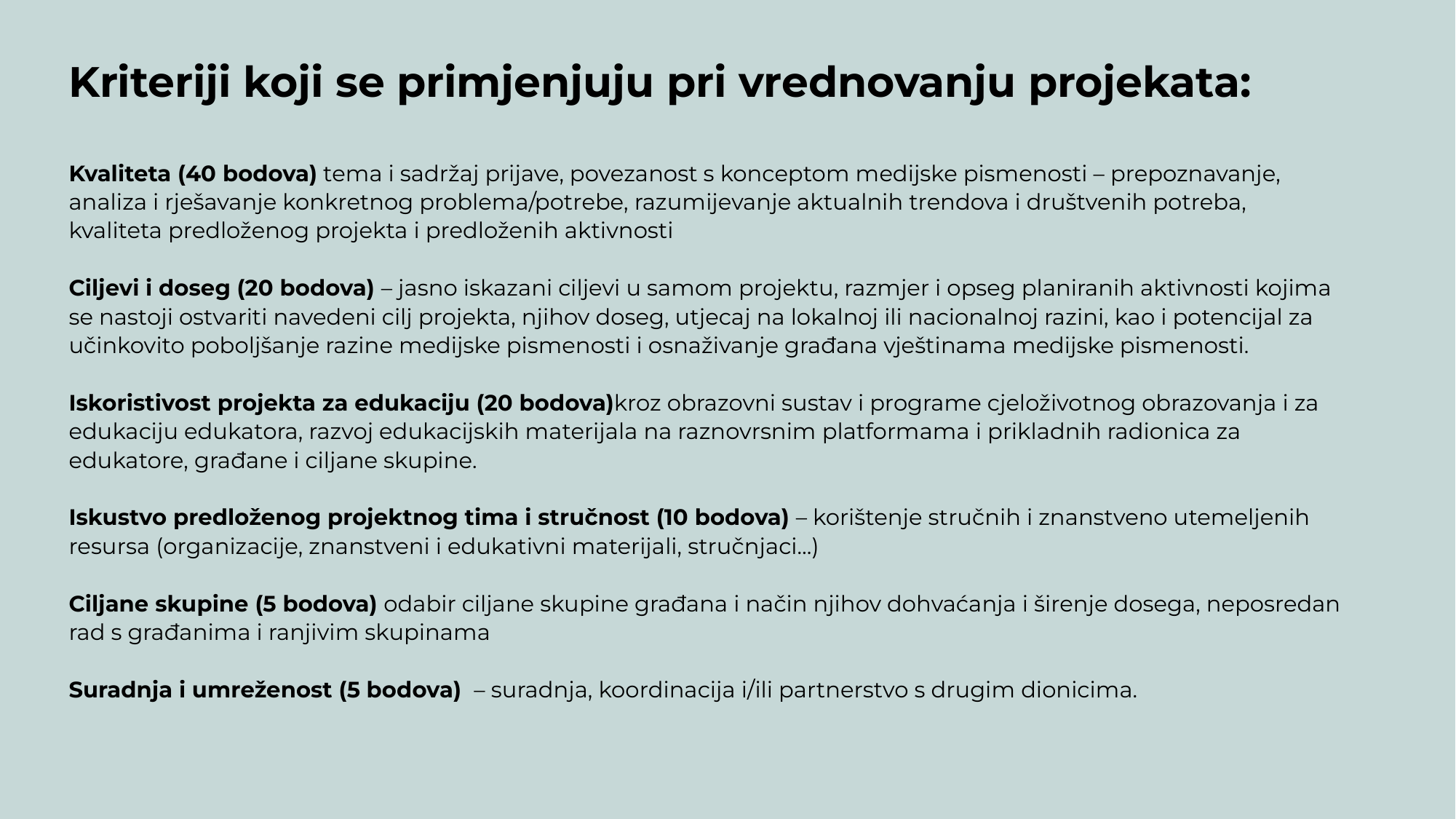

# Kriteriji koji se primjenjuju pri vrednovanju projekata:

Kvaliteta (40 bodova) tema i sadržaj prijave, povezanost s konceptom medijske pismenosti – prepoznavanje, analiza i rješavanje konkretnog problema/potrebe, razumijevanje aktualnih trendova i društvenih potreba, kvaliteta predloženog projekta i predloženih aktivnosti

Ciljevi i doseg (20 bodova) – jasno iskazani ciljevi u samom projektu, razmjer i opseg planiranih aktivnosti kojima se nastoji ostvariti navedeni cilj projekta, njihov doseg, utjecaj na lokalnoj ili nacionalnoj razini, kao i potencijal za učinkovito poboljšanje razine medijske pismenosti i osnaživanje građana vještinama medijske pismenosti.

Iskoristivost projekta za edukaciju (20 bodova)kroz obrazovni sustav i programe cjeloživotnog obrazovanja i za edukaciju edukatora, razvoj edukacijskih materijala na raznovrsnim platformama i prikladnih radionica za edukatore, građane i ciljane skupine.

Iskustvo predloženog projektnog tima i stručnost (10 bodova) – korištenje stručnih i znanstveno utemeljenih resursa (organizacije, znanstveni i edukativni materijali, stručnjaci…)

Ciljane skupine (5 bodova) odabir ciljane skupine građana i način njihov dohvaćanja i širenje dosega, neposredan rad s građanima i ranjivim skupinama

Suradnja i umreženost (5 bodova)  – suradnja, koordinacija i/ili partnerstvo s drugim dionicima.